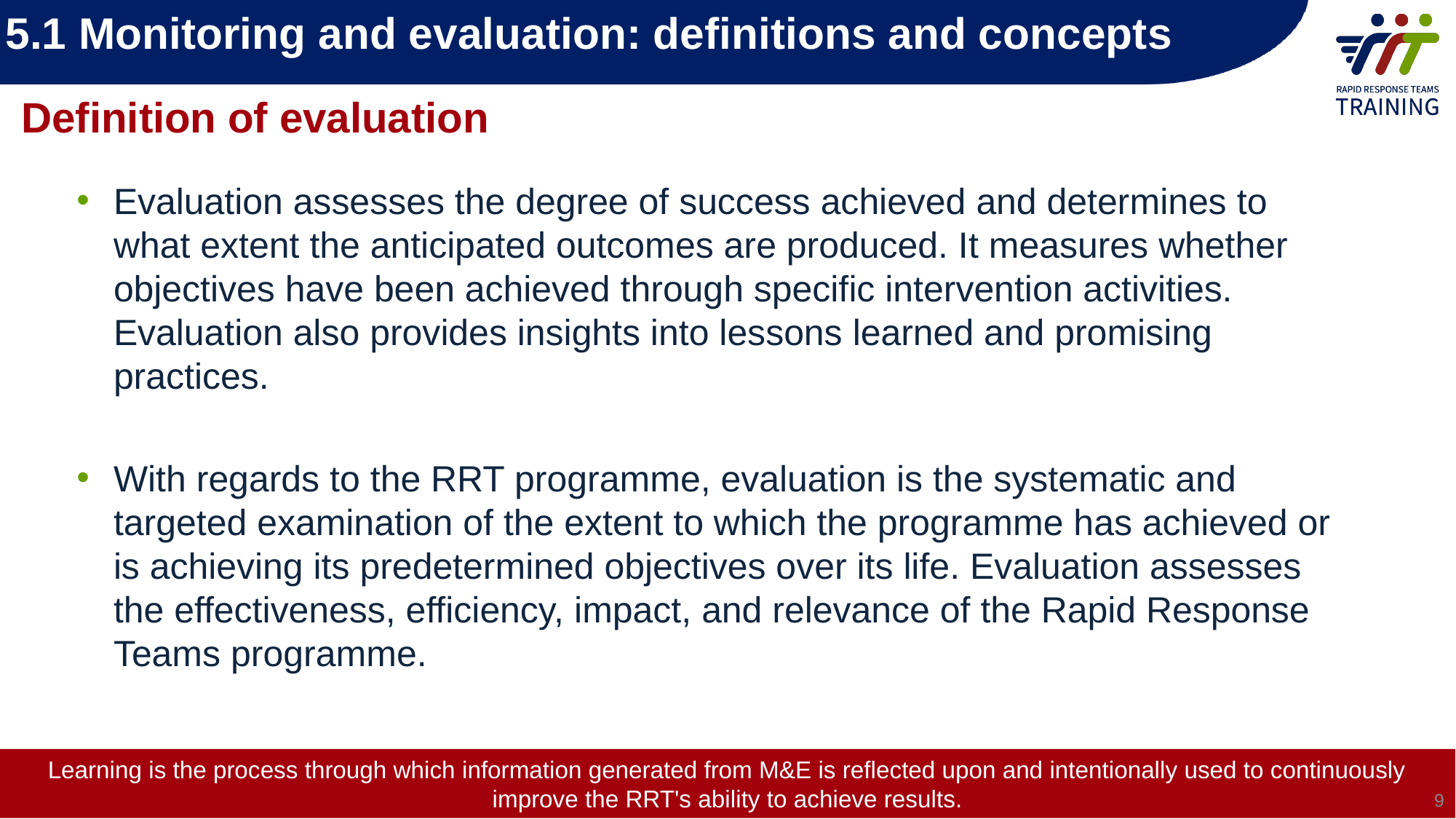

5.1 Monitoring and evaluation: definitions and concepts

Definition of evaluation
Evaluation assesses the degree of success achieved and determines to what extent the anticipated outcomes are produced. It measures whether objectives have been achieved through specific intervention activities. Evaluation also provides insights into lessons learned and promising practices.

With regards to the RRT programme, evaluation is the systematic and targeted examination of the extent to which the programme has achieved or is achieving its predetermined objectives over its life. Evaluation assesses the effectiveness, efficiency, impact, and relevance of the Rapid Response Teams programme.
Learning is the process through which information generated from M&E is reflected upon and intentionally used to continuously improve the RRT's ability to achieve results.
9